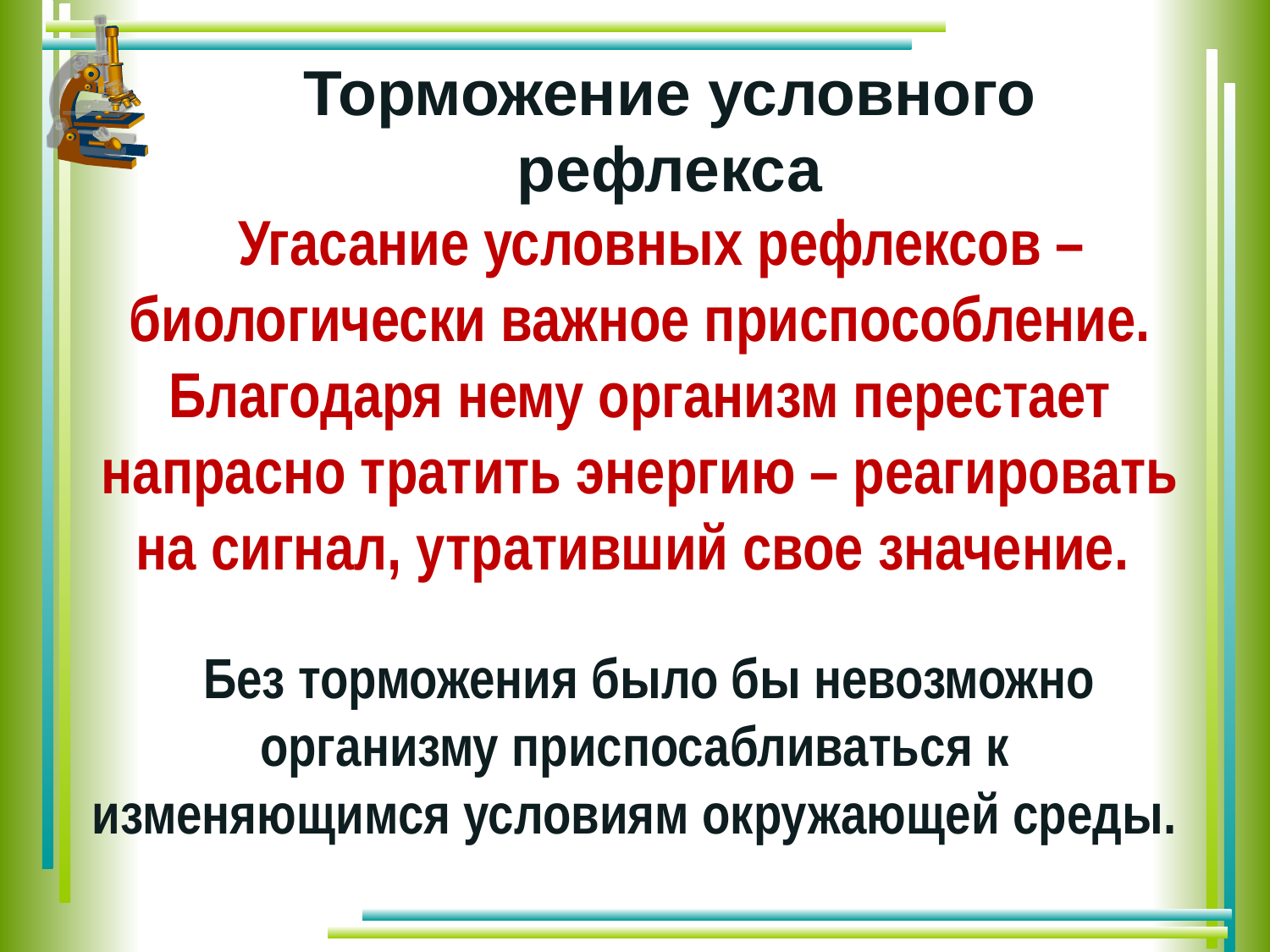

Торможение условного рефлекса
   Угасание условных рефлексов – биологически важное приспособление. Благодаря нему организм перестает напрасно тратить энергию – реагировать на сигнал, утративший свое значение.
   Без торможения было бы невозможно организму приспосабливаться к изменяющимся условиям окружающей среды.